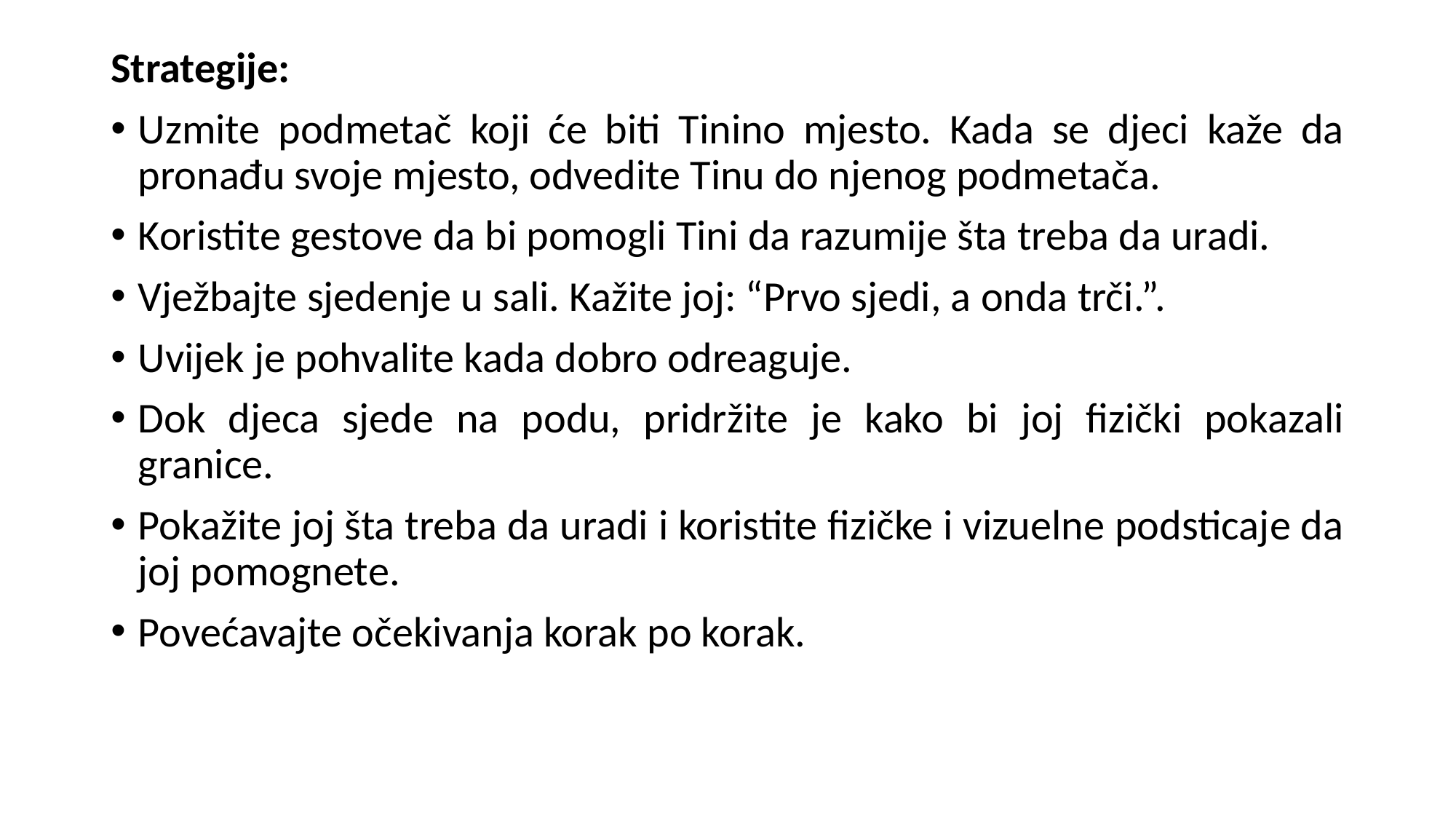

Strategije:
Uzmite podmetač koji će biti Tinino mjesto. Kada se djeci kaže da pronađu svoje mjesto, odvedite Tinu do njenog podmetača.
Koristite gestove da bi pomogli Tini da razumije šta treba da uradi.
Vježbajte sjedenje u sali. Kažite joj: “Prvo sjedi, a onda trči.”.
Uvijek je pohvalite kada dobro odreaguje.
Dok djeca sjede na podu, pridržite je kako bi joj fizički pokazali granice.
Pokažite joj šta treba da uradi i koristite fizičke i vizuelne podsticaje da joj pomognete.
Povećavajte očekivanja korak po korak.